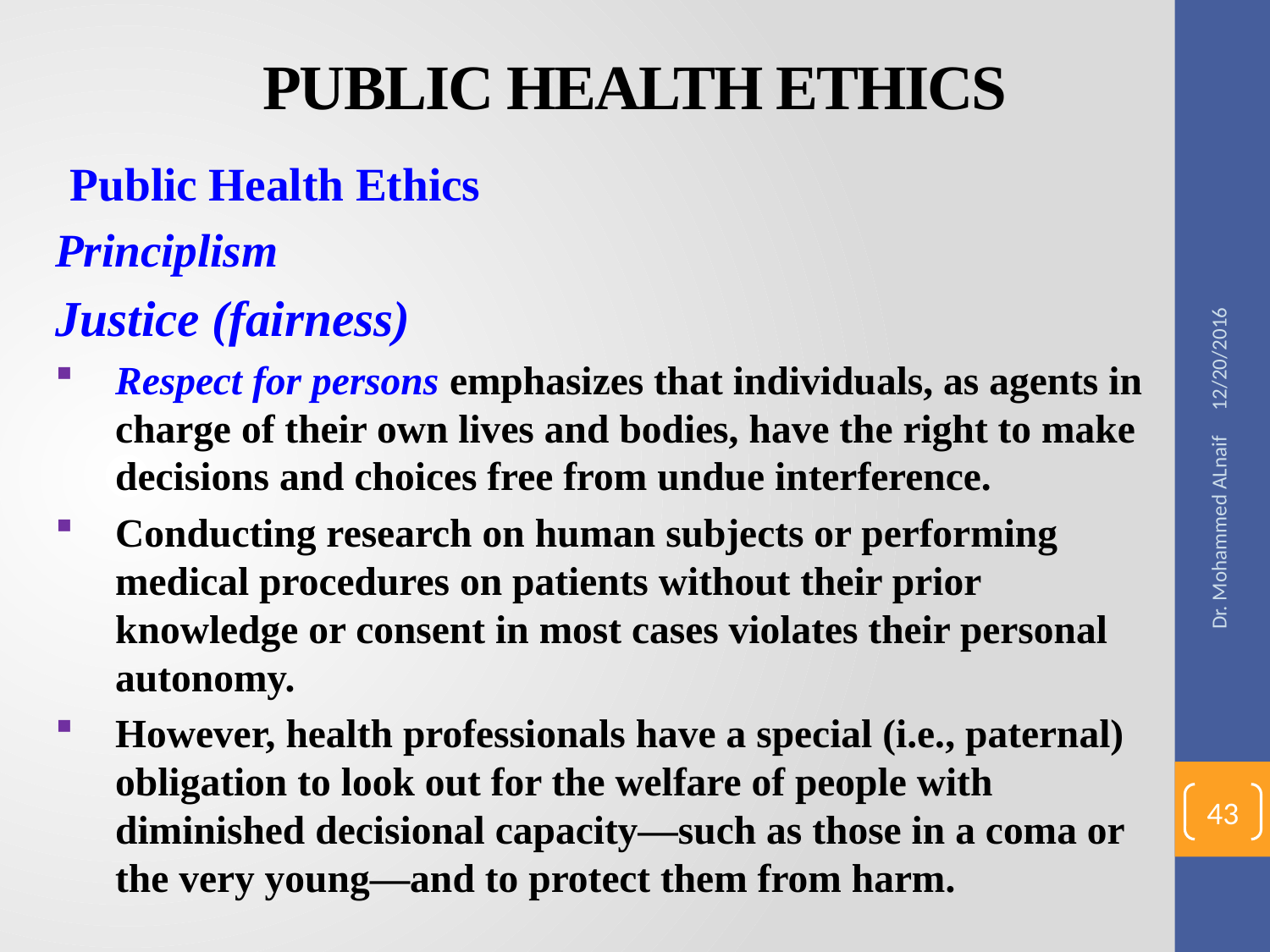

# PUBLIC HEALTH ETHICS
Public Health Ethics
Principlism
Justice (fairness)
Respect for persons emphasizes that individuals, as agents in charge of their own lives and bodies, have the right to make decisions and choices free from undue interference.
Conducting research on human subjects or performing medical procedures on patients without their prior knowledge or consent in most cases violates their personal autonomy.
However, health professionals have a special (i.e., paternal) obligation to look out for the welfare of people with diminished decisional capacity—such as those in a coma or the very young—and to protect them from harm.
12/20/2016
Dr. Mohammed ALnaif
43